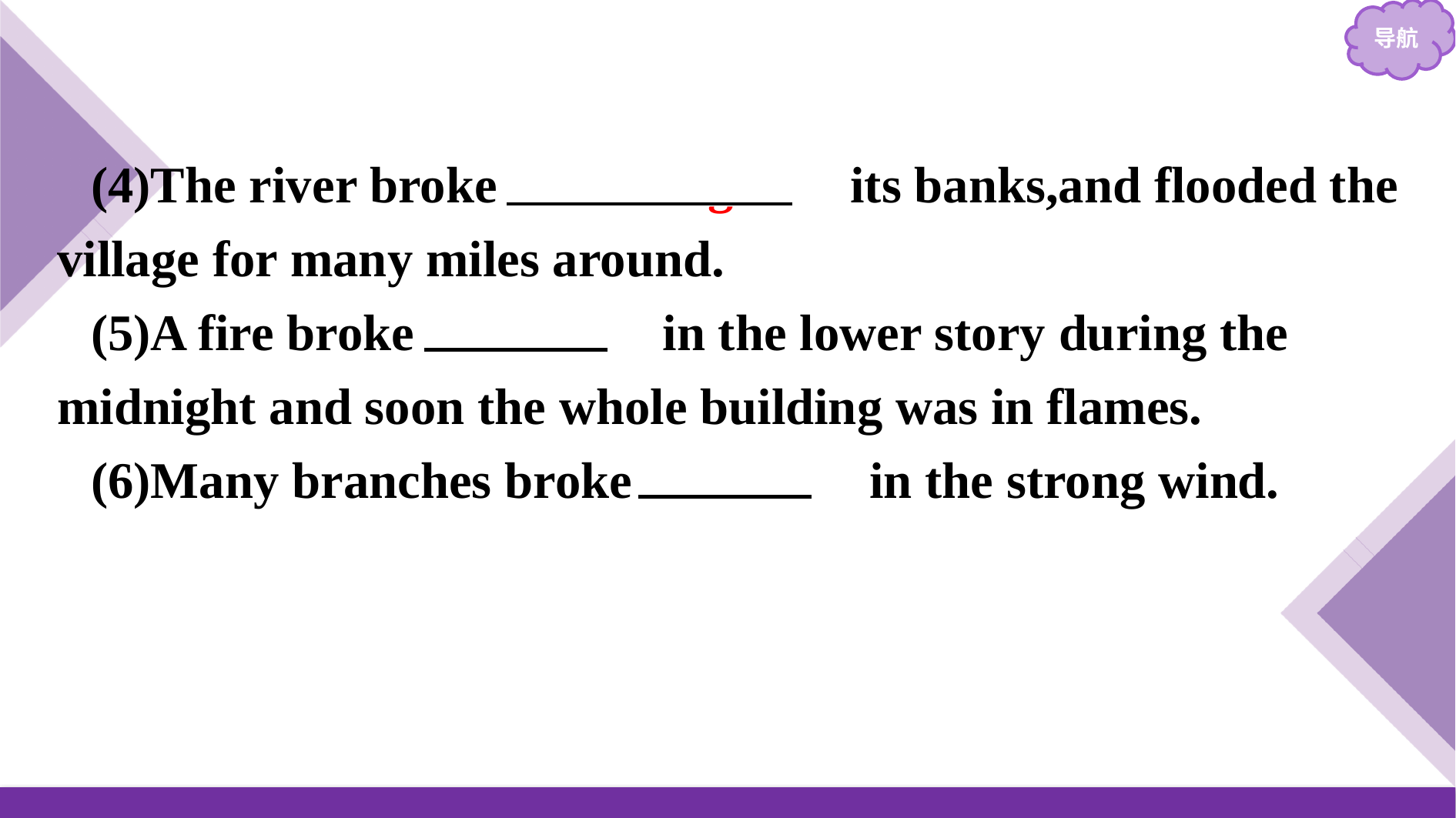

(4)The river broke 　through　 its banks,and flooded the village for many miles around.
(5)A fire broke 　out　 in the lower story during the midnight and soon the whole building was in flames.
(6)Many branches broke 　off　 in the strong wind.